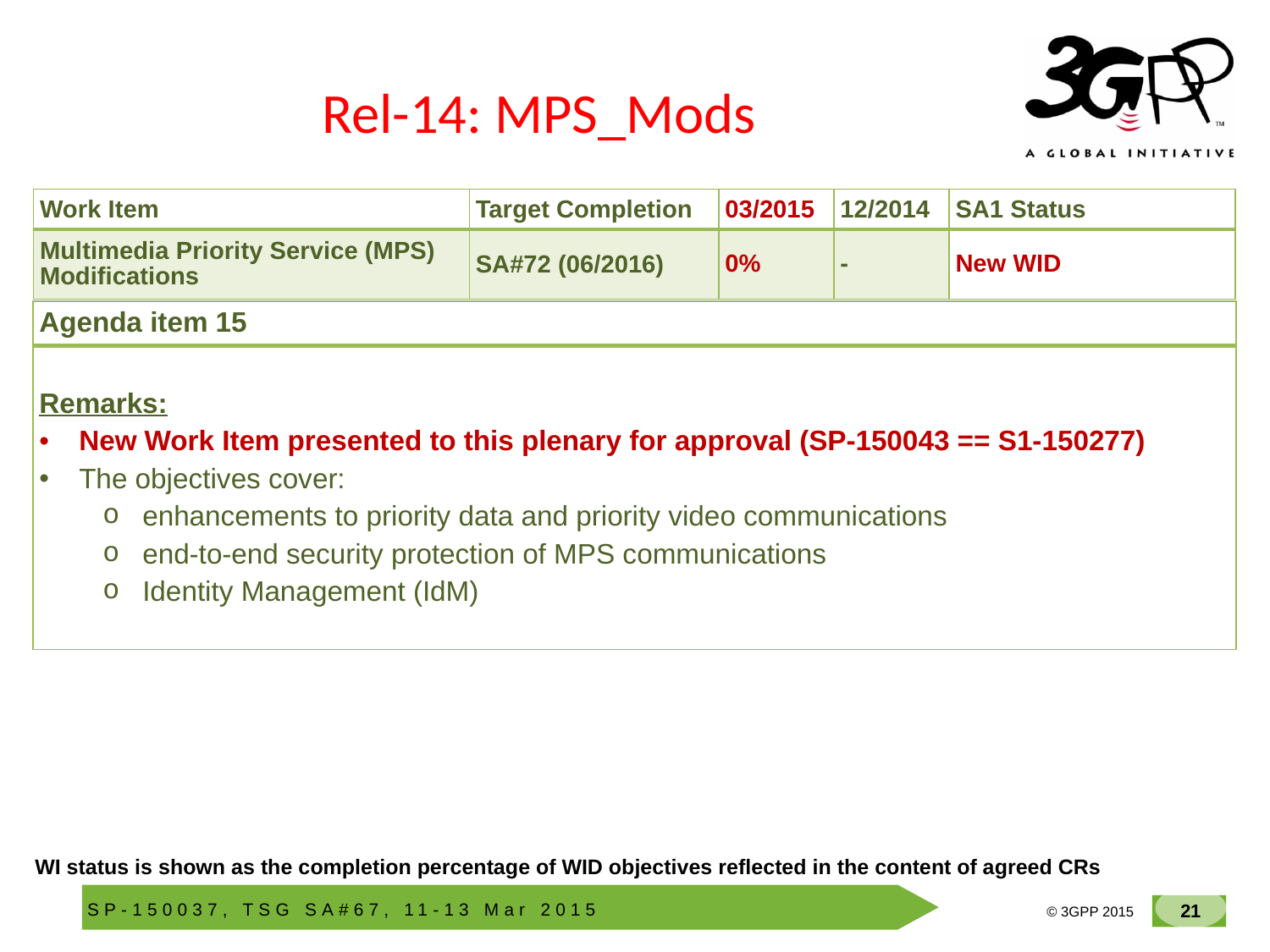

# Rel-14: MPS_Mods
| Work Item | Target Completion | 03/2015 | 12/2014 | SA1 Status |
| --- | --- | --- | --- | --- |
| Multimedia Priority Service (MPS) Modifications | SA#72 (06/2016) | 0% | - | New WID |
| Agenda item 15 |
| --- |
|  |
| Remarks: New Work Item presented to this plenary for approval (SP-150043 == S1-150277) The objectives cover: enhancements to priority data and priority video communications end-to-end security protection of MPS communications Identity Management (IdM) |
WI status is shown as the completion percentage of WID objectives reflected in the content of agreed CRs